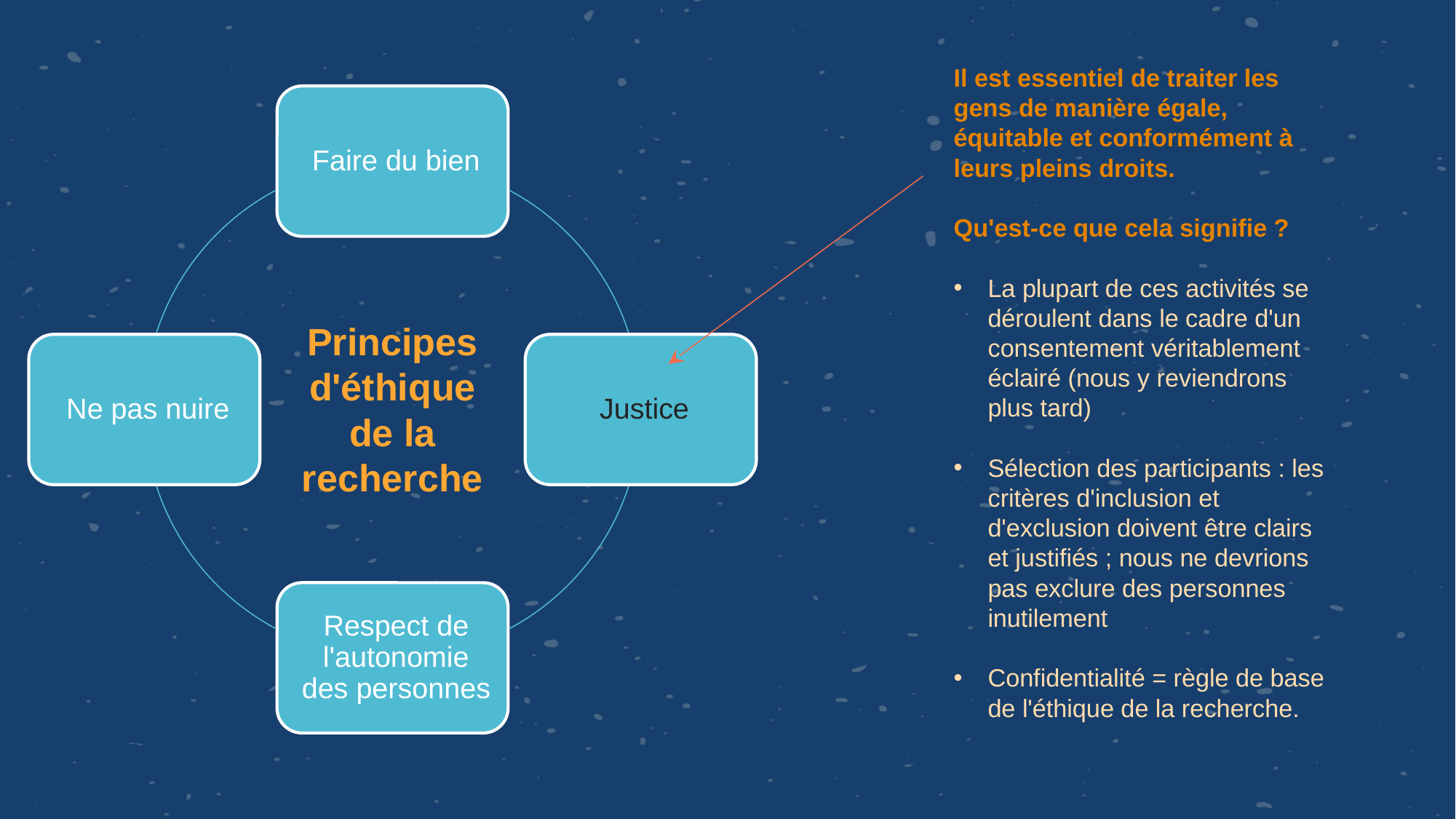

Il est essentiel de traiter les gens de manière égale, équitable et conformément à leurs pleins droits.

Qu'est-ce que cela signifie ?

La plupart de ces activités se déroulent dans le cadre d'un consentement véritablement éclairé (nous y reviendrons plus tard)

Sélection des participants : les critères d'inclusion et d'exclusion doivent être clairs et justifiés ; nous ne devrions pas exclure des personnes inutilement

Confidentialité = règle de base de l'éthique de la recherche.
Faire du bien
Justice
Respect de l'autonomie des personnes
Ne pas nuire
Principes d'éthique de la recherche